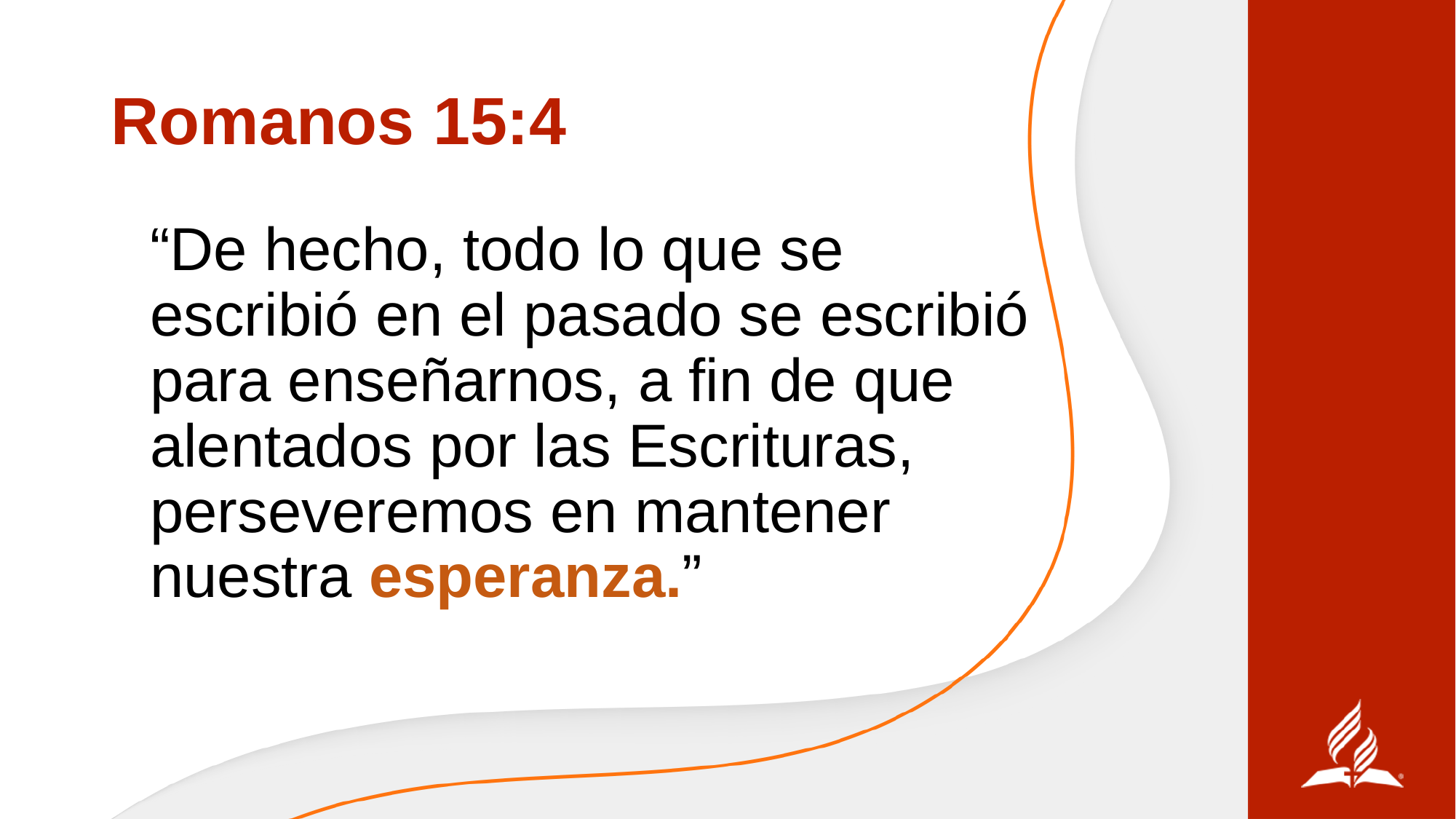

# Romanos 15:4
“De hecho, todo lo que se escribió en el pasado se escribió para enseñarnos, a fin de que alentados por las Escrituras, perseveremos en mantener nuestra esperanza.”